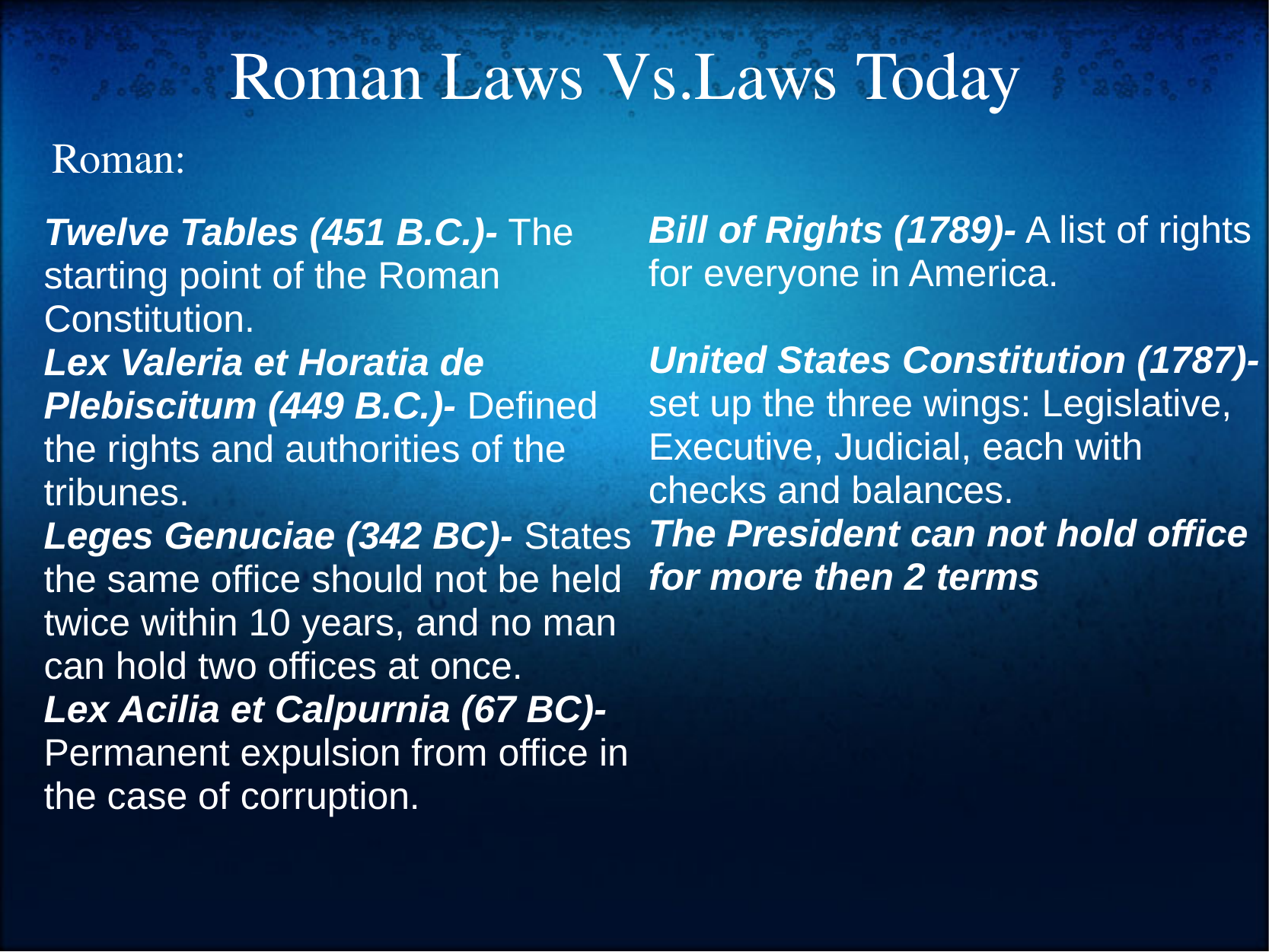

Roman Laws Vs.Laws Today
Roman:
Bill of Rights (1789)- A list of rights for everyone in America.

United States Constitution (1787)- set up the three wings: Legislative, Executive, Judicial, each with checks and balances.
The President can not hold office for more then 2 terms

Twelve Tables (451 B.C.)- The starting point of the Roman Constitution.
Lex Valeria et Horatia de Plebiscitum (449 B.C.)- Defined the rights and authorities of the tribunes.
Leges Genuciae (342 BC)- States the same office should not be held twice within 10 years, and no man can hold two offices at once.
Lex Acilia et Calpurnia (67 BC)- Permanent expulsion from office in the case of corruption.